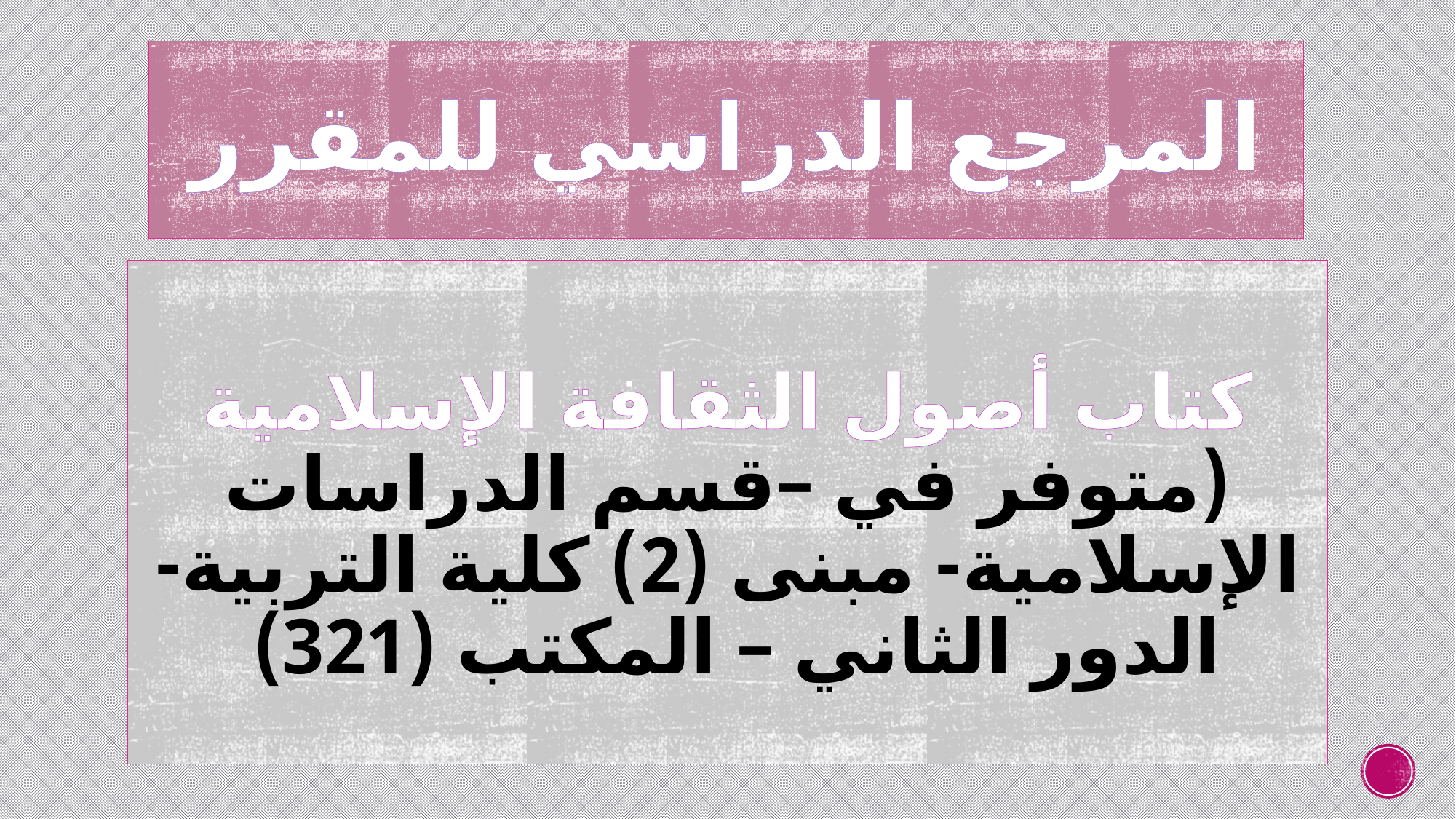

# المرجع الدراسي للمقرر

كتاب أصول الثقافة الإسلامية (متوفر في –قسم الدراسات الإسلامية- مبنى (2) كلية التربية- الدور الثاني – المكتب (321)